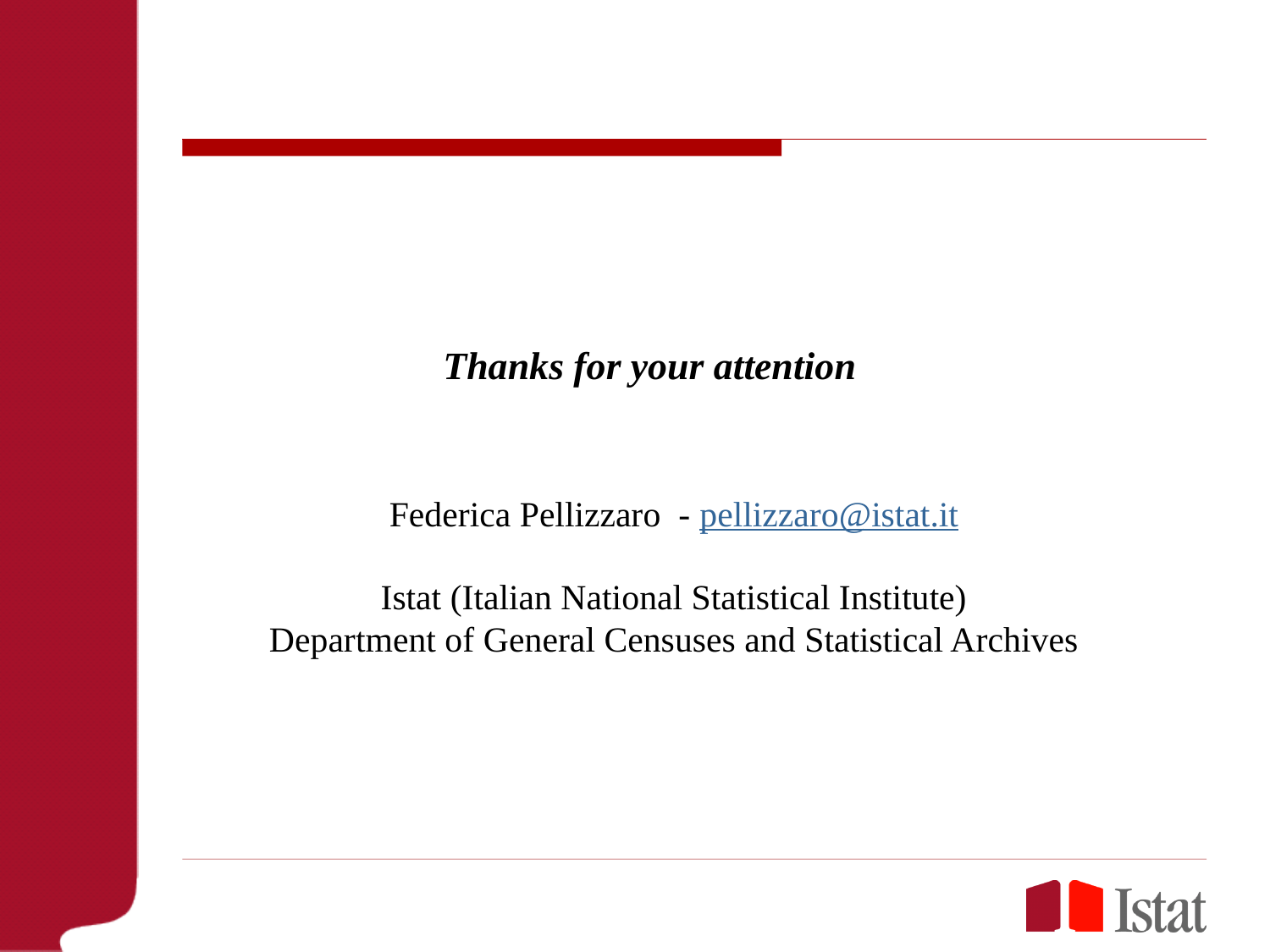

Federica Pellizzaro  - pellizzaro@istat.it

Istat (Italian National Statistical Institute)
Department of General Censuses and Statistical Archives

Thanks for your attention